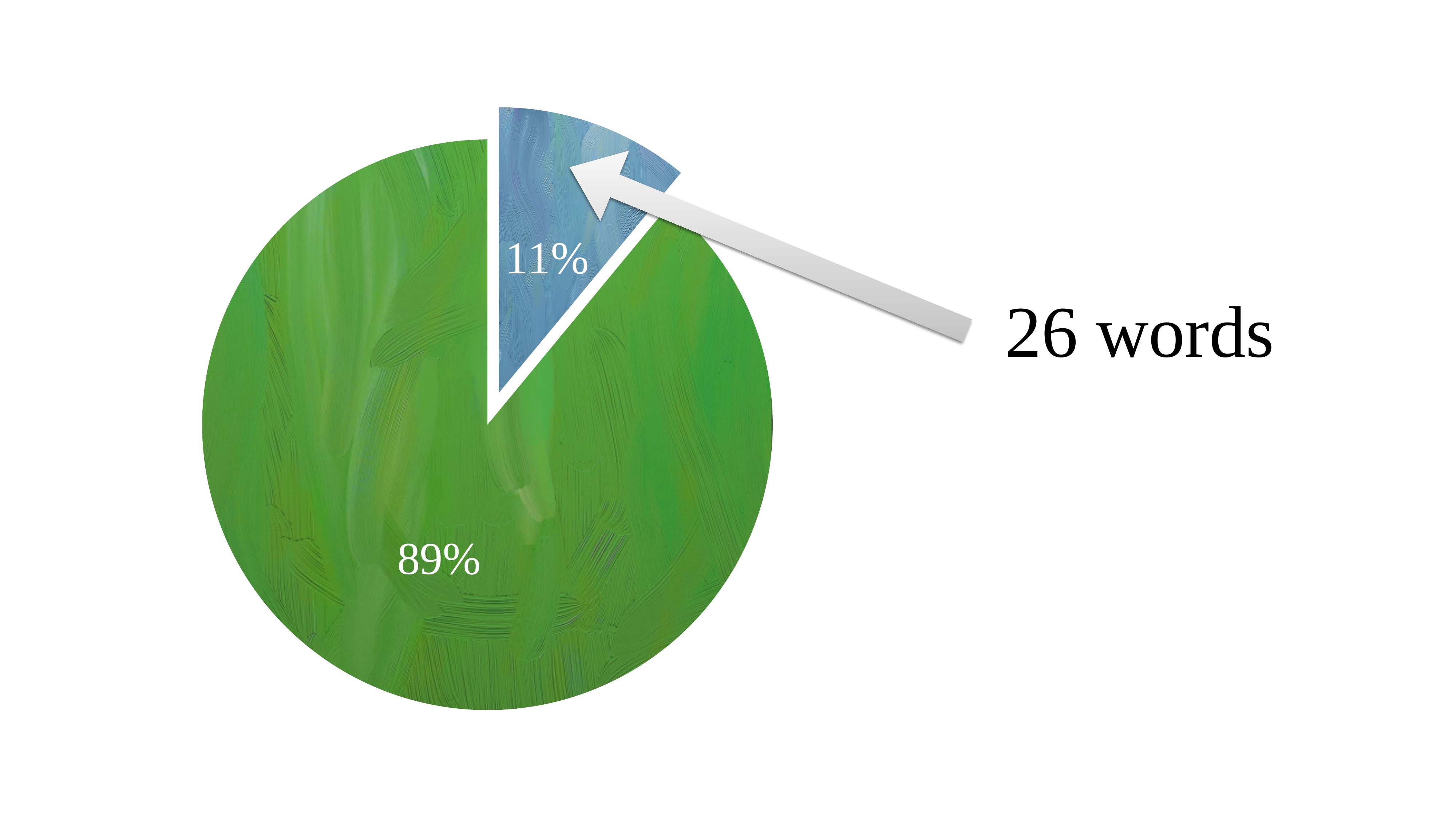

### Chart

| Category | Region 1 |
|---|---|
| April | 11.0 |
| May | 89.0 |
26 words